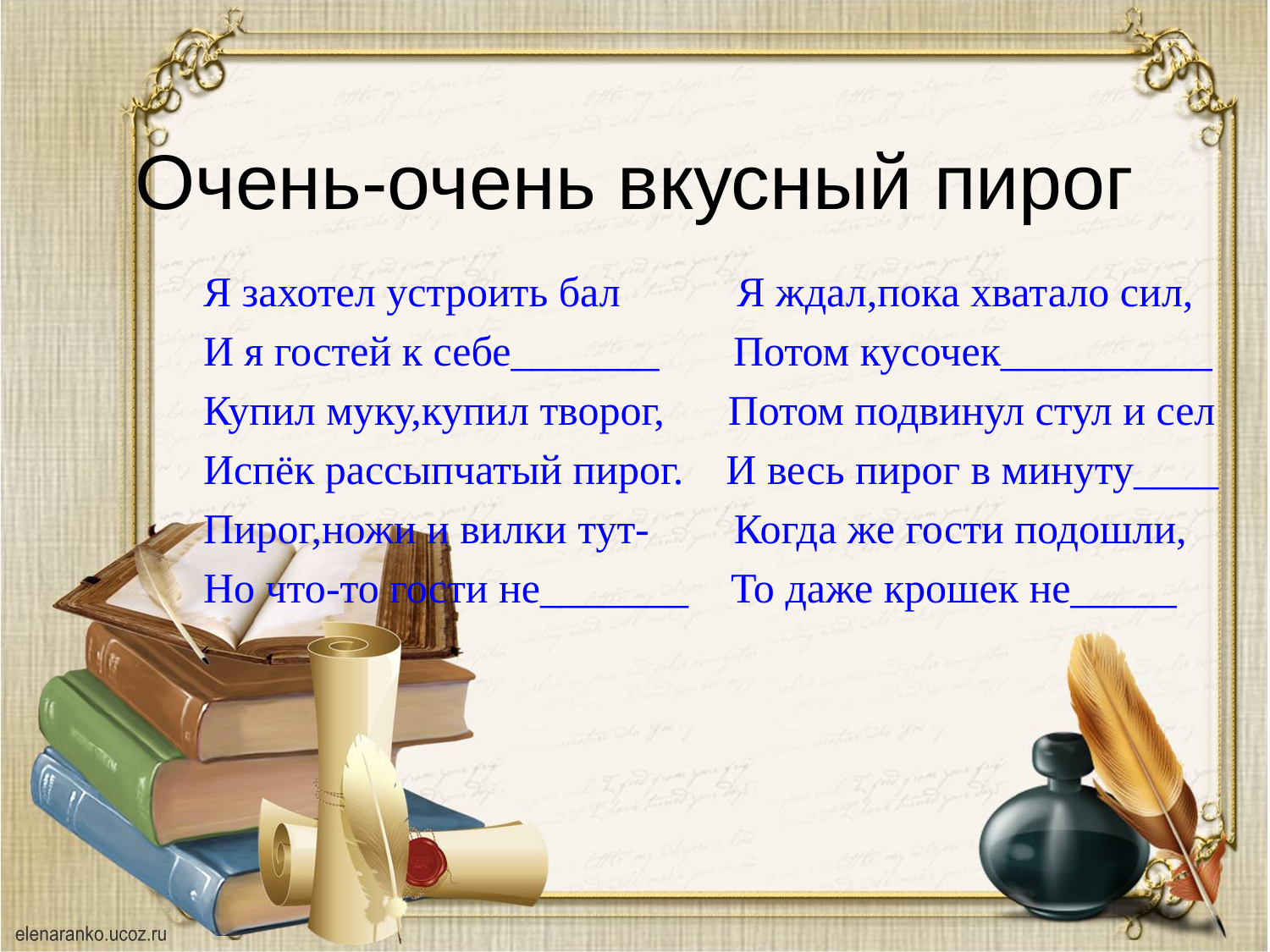

# Очень-очень вкусный пирог
Я захотел устроить бал           Я ждал,пока хватало сил,
И я гостей к себе_______       Потом кусочек__________
Купил муку,купил творог,      Потом подвинул стул и сел
Испёк рассыпчатый пирог.    И весь пирог в минуту____
Пирог,ножи и вилки тут-        Когда же гости подошли,
Но что-то гости не_______    То даже крошек не_____